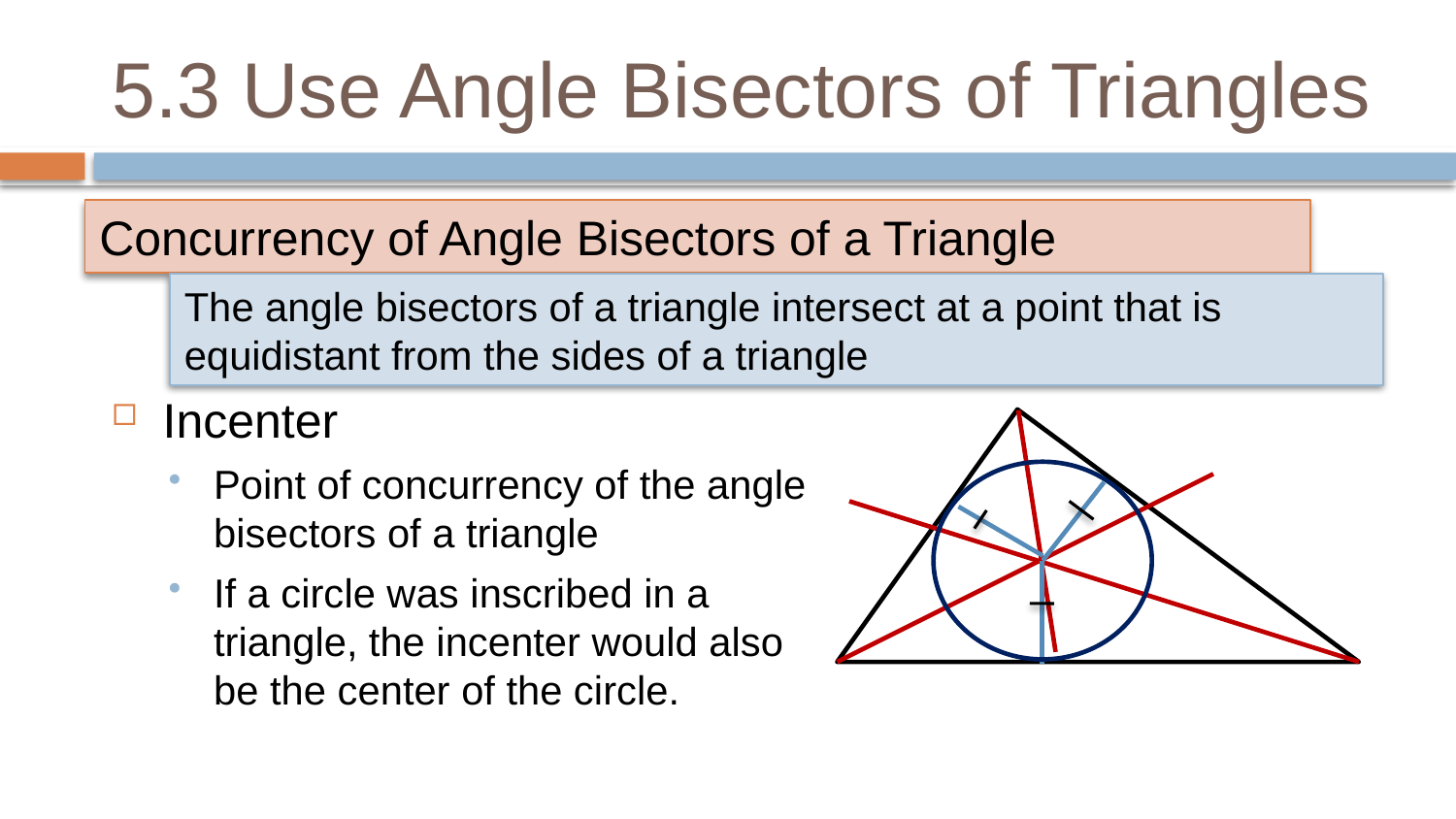

# 5.3 Use Angle Bisectors of Triangles
Concurrency of Angle Bisectors of a Triangle
The angle bisectors of a triangle intersect at a point that is equidistant from the sides of a triangle
Incenter
Point of concurrency of the angle bisectors of a triangle
If a circle was inscribed in a triangle, the incenter would also be the center of the circle.